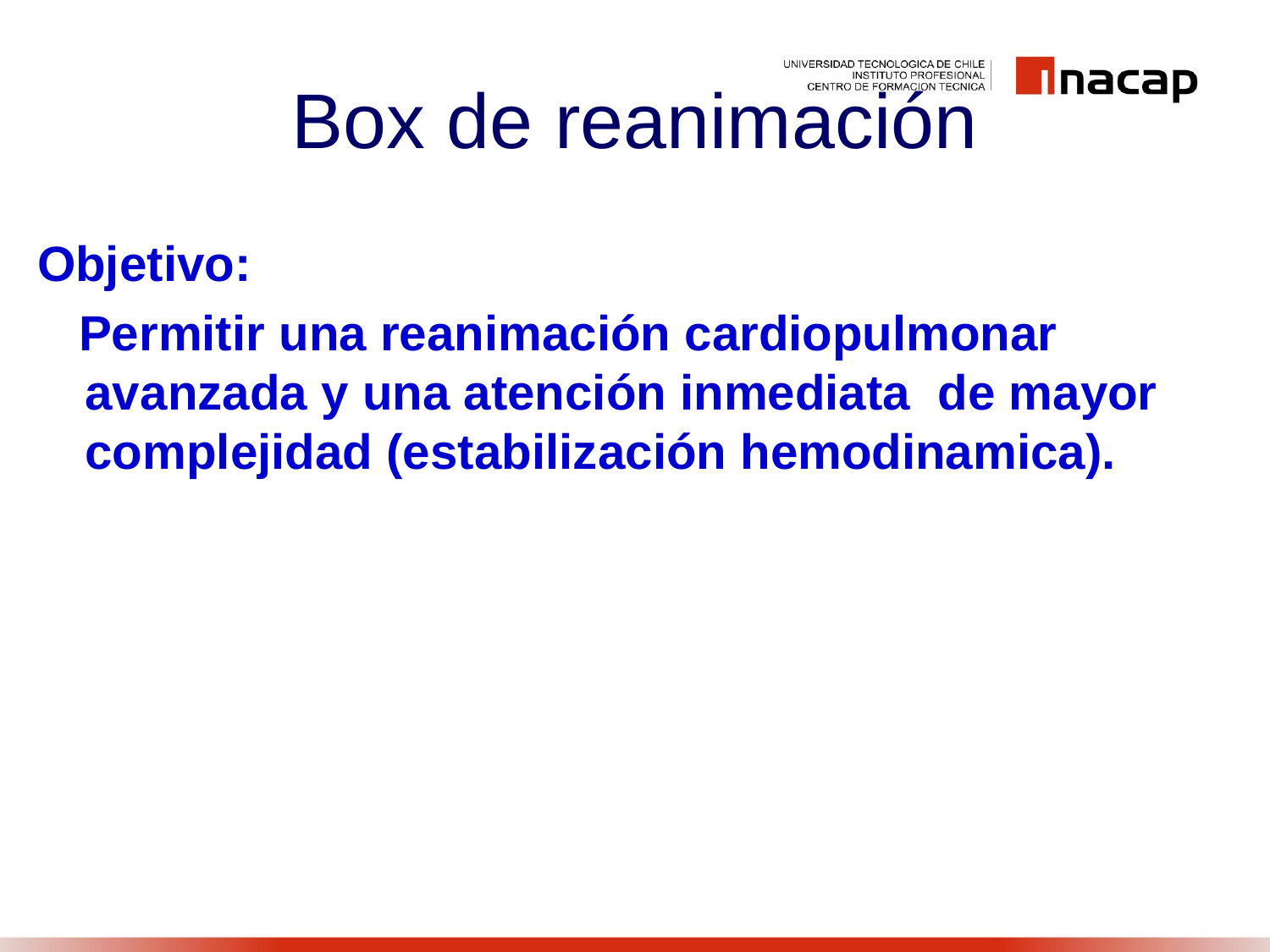

Box de reanimación
Objetivo:
   Permitir una reanimación cardiopulmonar avanzada y una atención inmediata  de mayor complejidad (estabilización hemodinamica).